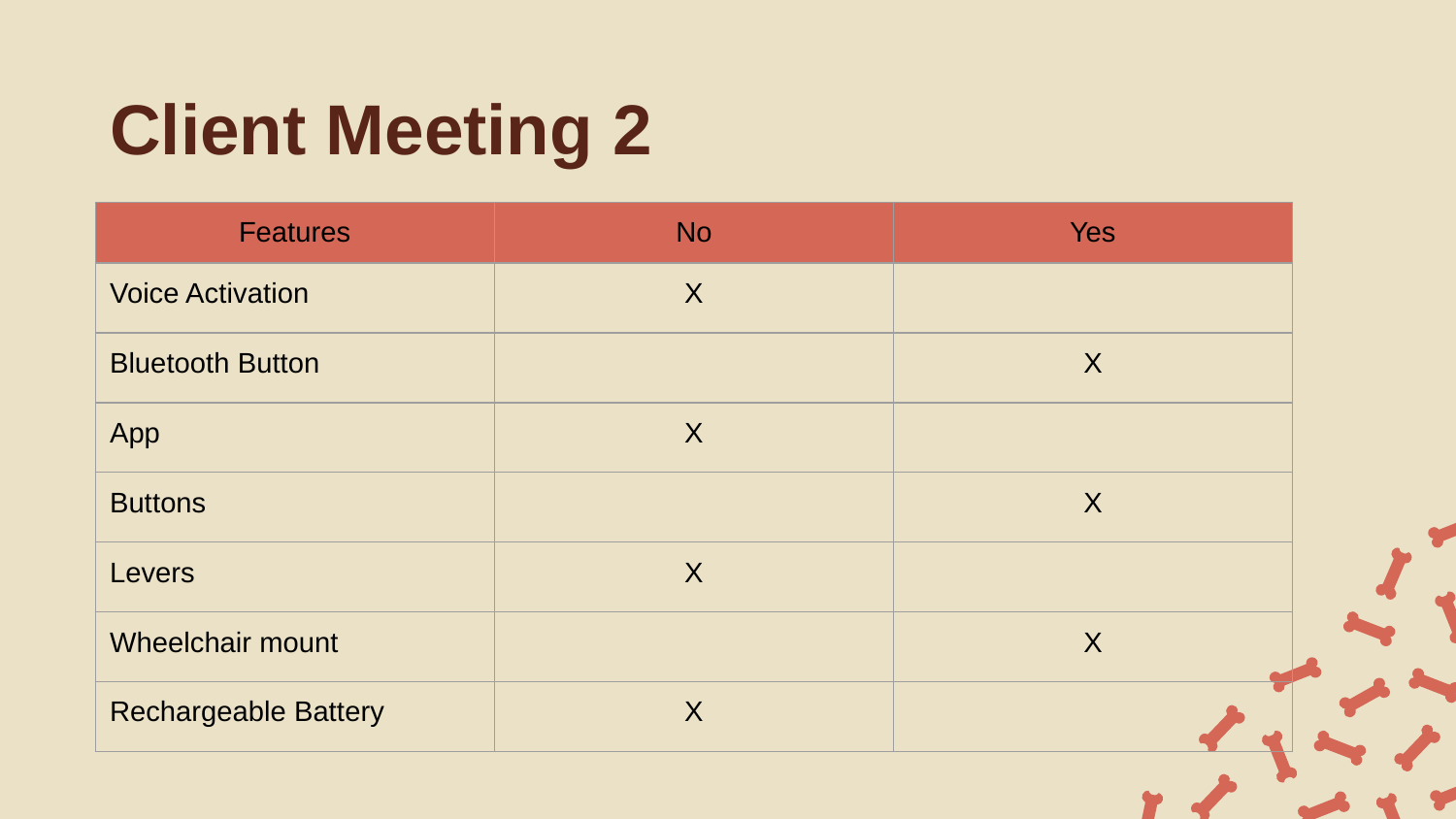

# Client Meeting 2
| Features | No | Yes |
| --- | --- | --- |
| Voice Activation | X |  |
| Bluetooth Button |  | X |
| App | X |  |
| Buttons |  | X |
| Levers | X |  |
| Wheelchair mount |  | X |
| Rechargeable Battery | X |  |